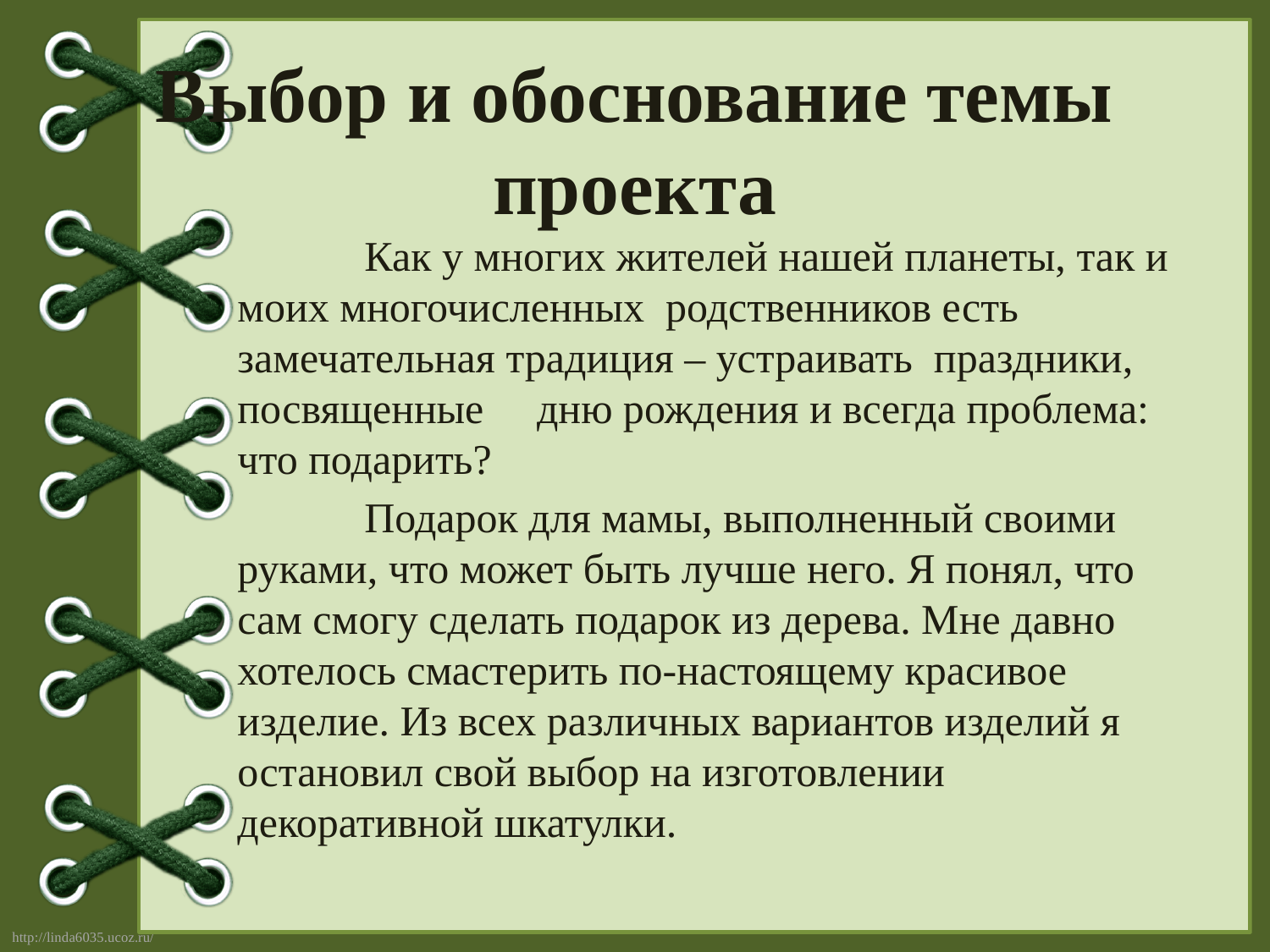

# Выбор и обоснование темы проекта
	Как у многих жителей нашей планеты, так и моих многочисленных  родственников есть замечательная традиция – устраивать  праздники, посвященные     дню рождения и всегда проблема: что подарить?
	Подарок для мамы, выполненный своими руками, что может быть лучше него. Я понял, что сам смогу сделать подарок из дерева. Мне давно хотелось смастерить по-настоящему красивое изделие. Из всех различных вариантов изделий я остановил свой выбор на изготовлении декоративной шкатулки.